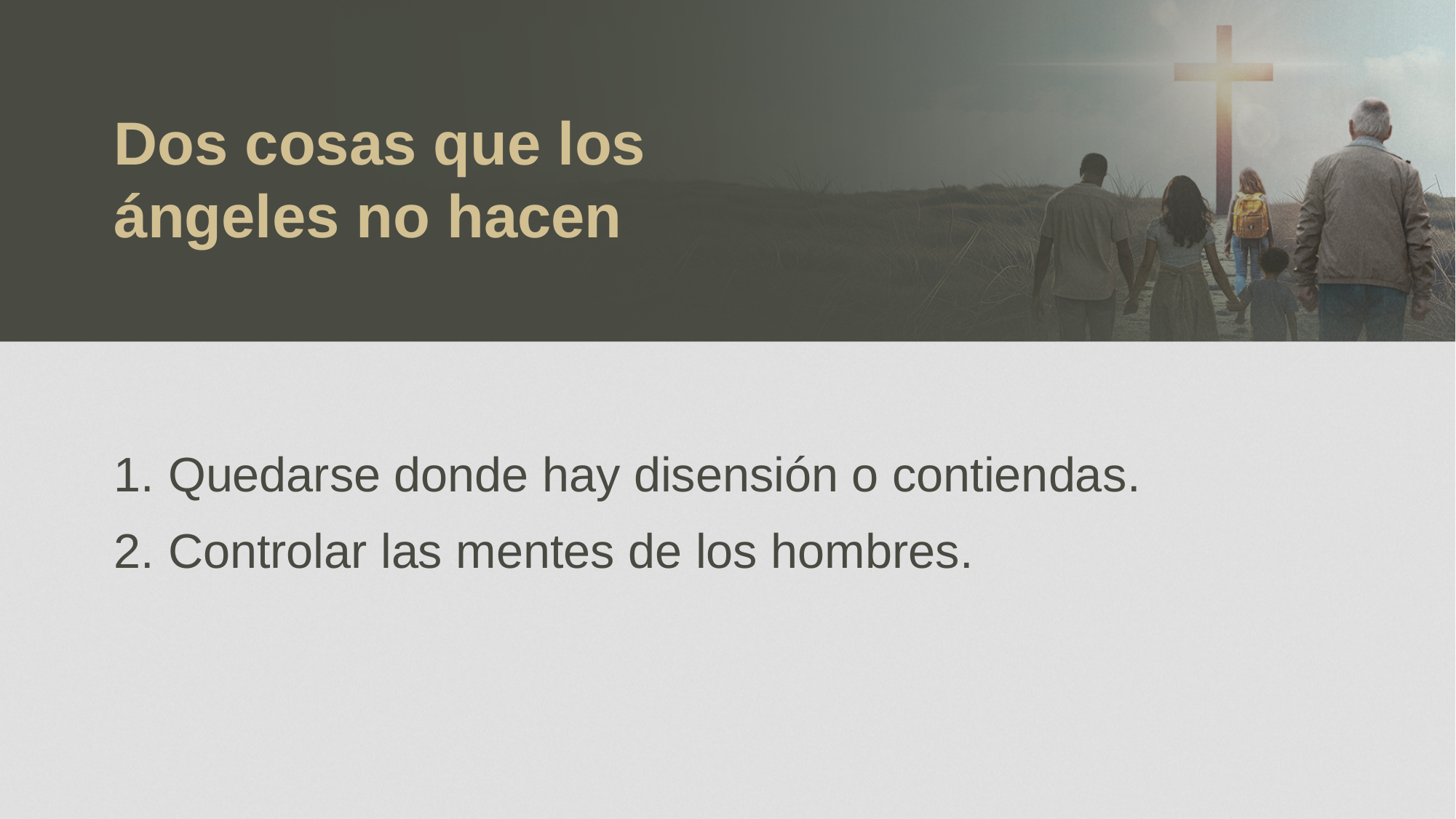

Dos cosas que los ángeles no hacen
1. Quedarse donde hay disensión o contiendas.
2. Controlar las mentes de los hombres.